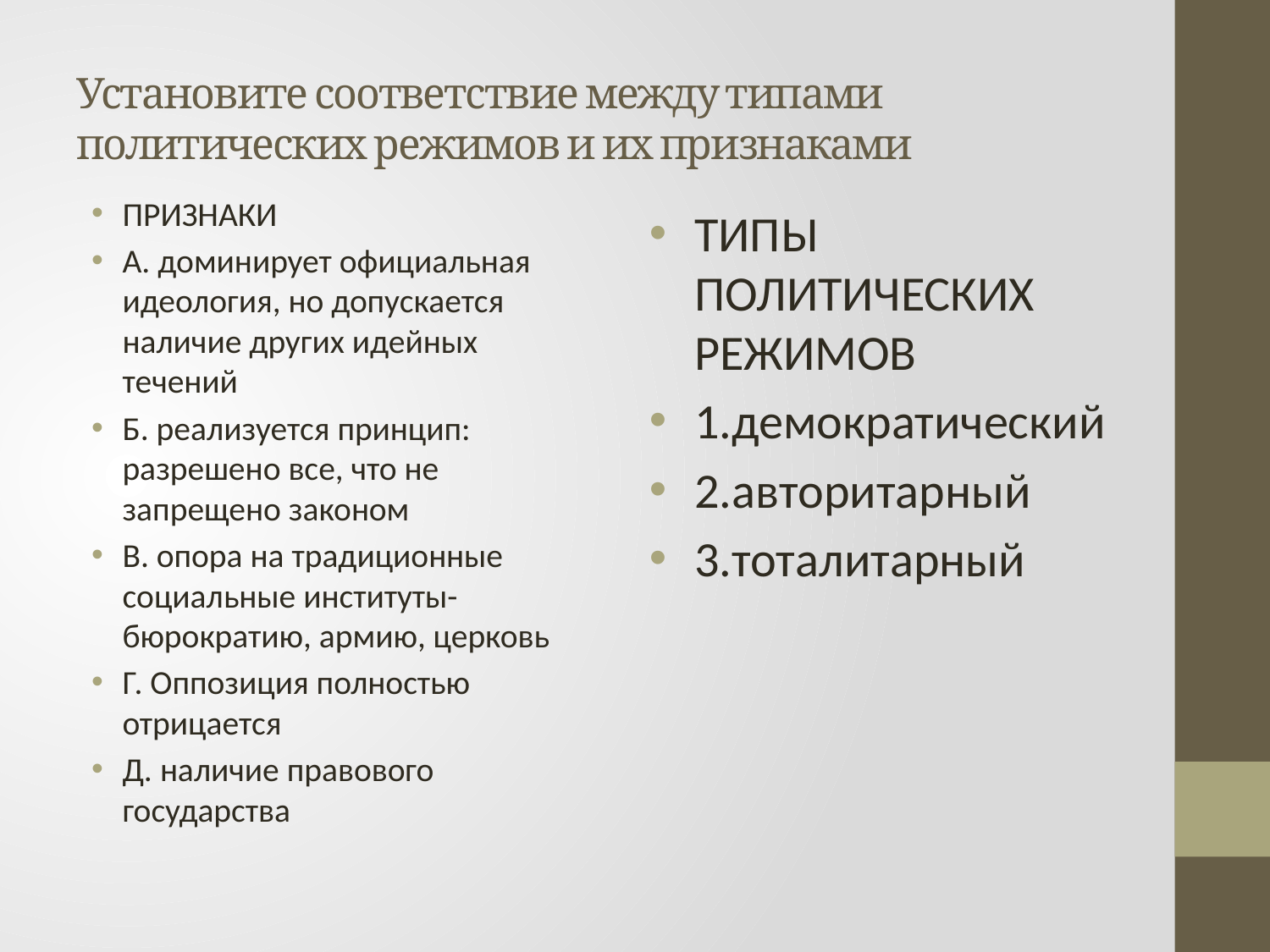

# Установите соответствие между типами политических режимов и их признаками
ПРИЗНАКИ
А. доминирует официальная идеология, но допускается наличие других идейных течений
Б. реализуется принцип: разрешено все, что не запрещено законом
В. опора на традиционные социальные институты-бюрократию, армию, церковь
Г. Оппозиция полностью отрицается
Д. наличие правового государства
ТИПЫ ПОЛИТИЧЕСКИХ РЕЖИМОВ
1.демократический
2.авторитарный
3.тоталитарный